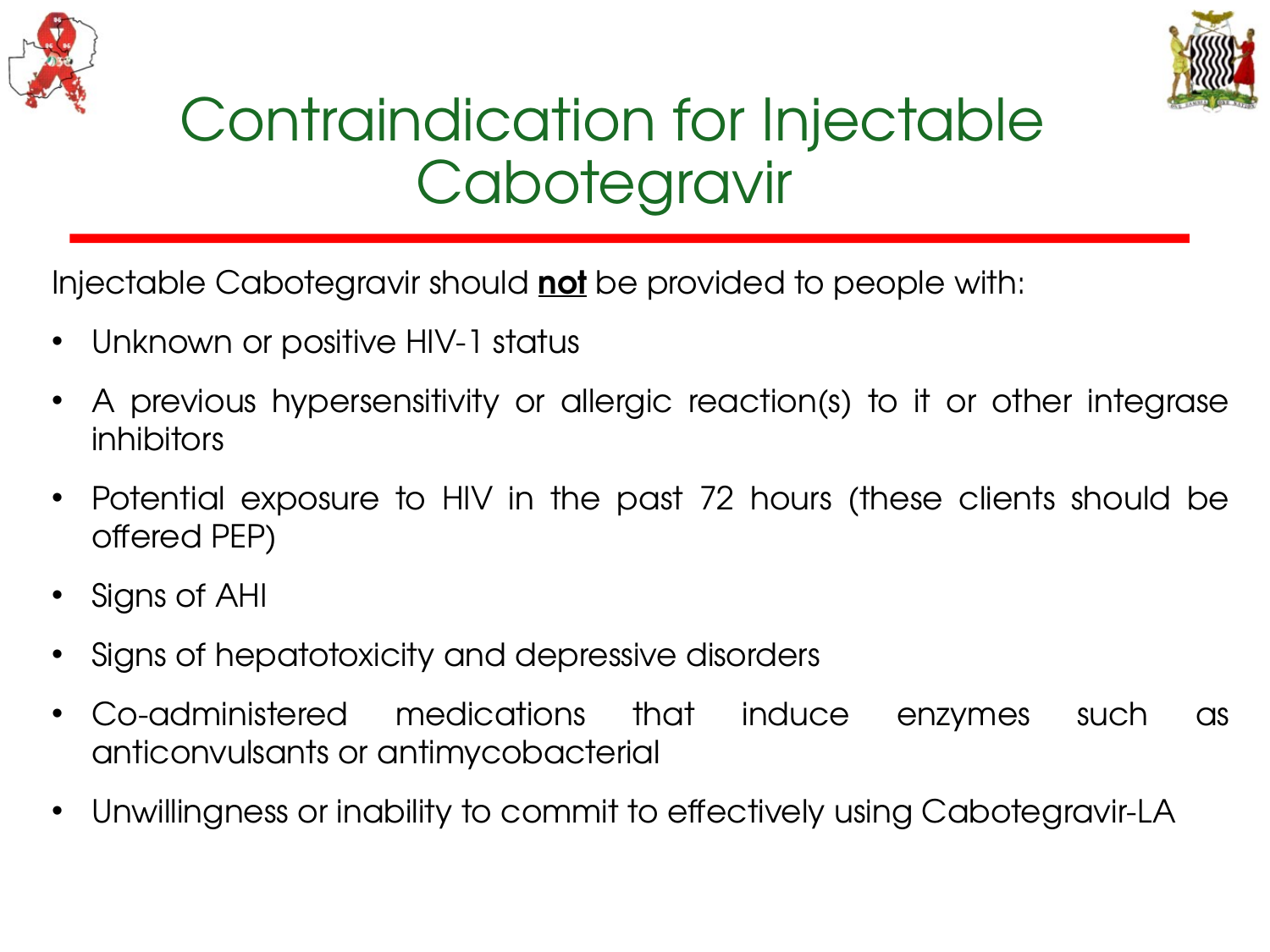

# Contraindication for Injectable Cabotegravir
Injectable Cabotegravir should not be provided to people with:
Unknown or positive HIV-1 status
A previous hypersensitivity or allergic reaction(s) to it or other integrase inhibitors
Potential exposure to HIV in the past 72 hours (these clients should be offered PEP)
Signs of AHI
Signs of hepatotoxicity and depressive disorders
Co-administered medications that induce enzymes such as anticonvulsants or antimycobacterial
Unwillingness or inability to commit to effectively using Cabotegravir-LA